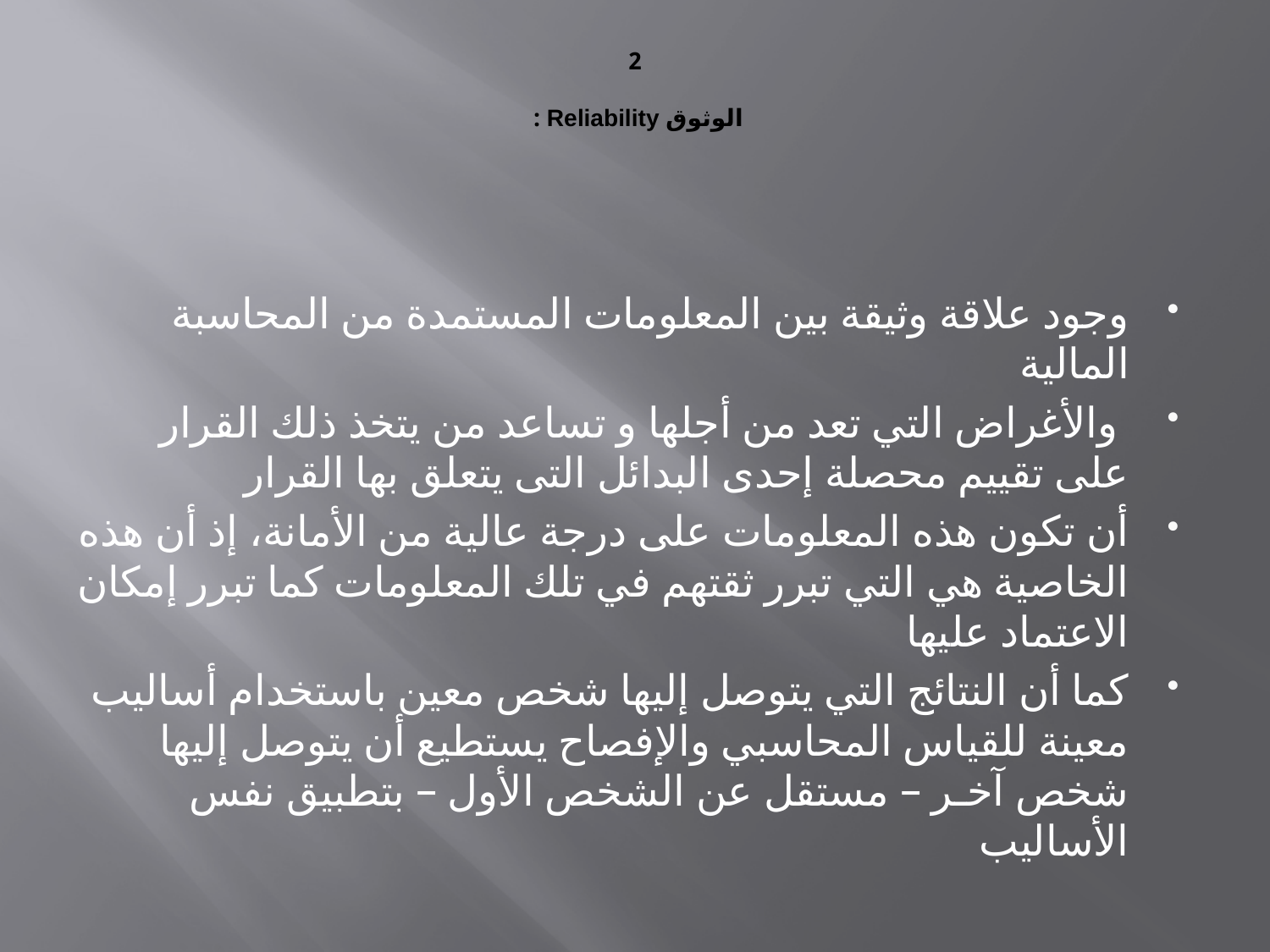

# 2   الوثوق Reliability :

وجود علاقة وثيقة بين المعلومات المستمدة من المحاسبة المالية
 والأغراض التي تعد من أجلها و تساعد من يتخذ ذلك القرار على تقييم محصلة إحدى البدائل التى يتعلق بها القرار
أن تكون هذه المعلومات على درجة عالية من الأمانة، إذ أن هذه الخاصية هي التي تبرر ثقتهم في تلك المعلومات كما تبرر إمكان الاعتماد عليها
كما أن النتائج التي يتوصل إليها شخص معين باستخدام أساليب معينة للقياس المحاسبي والإفصاح يستطيع أن يتوصل إليها شخص آخـر – مستقل عن الشخص الأول – بتطبيق نفس الأساليب